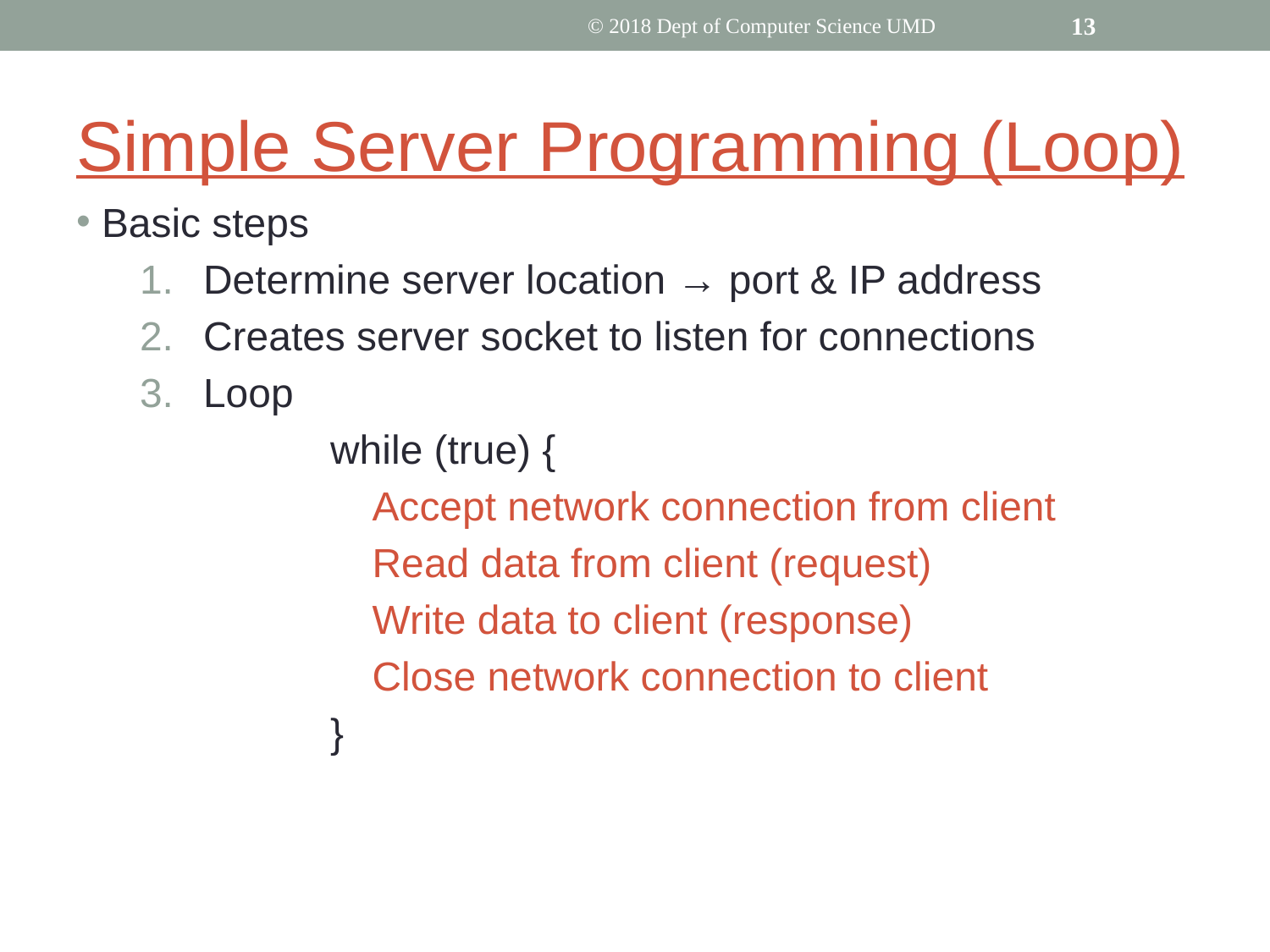

© 2018 Dept of Computer Science UMD
13
# Simple Server Programming (Loop)
Basic steps
Determine server location → port & IP address
Creates server socket to listen for connections
Loop
	while (true) {
    	      Accept network connection from client
    	      Read data from client (request)
    	      Write data to client (response)
    	      Close network connection to client
 	}